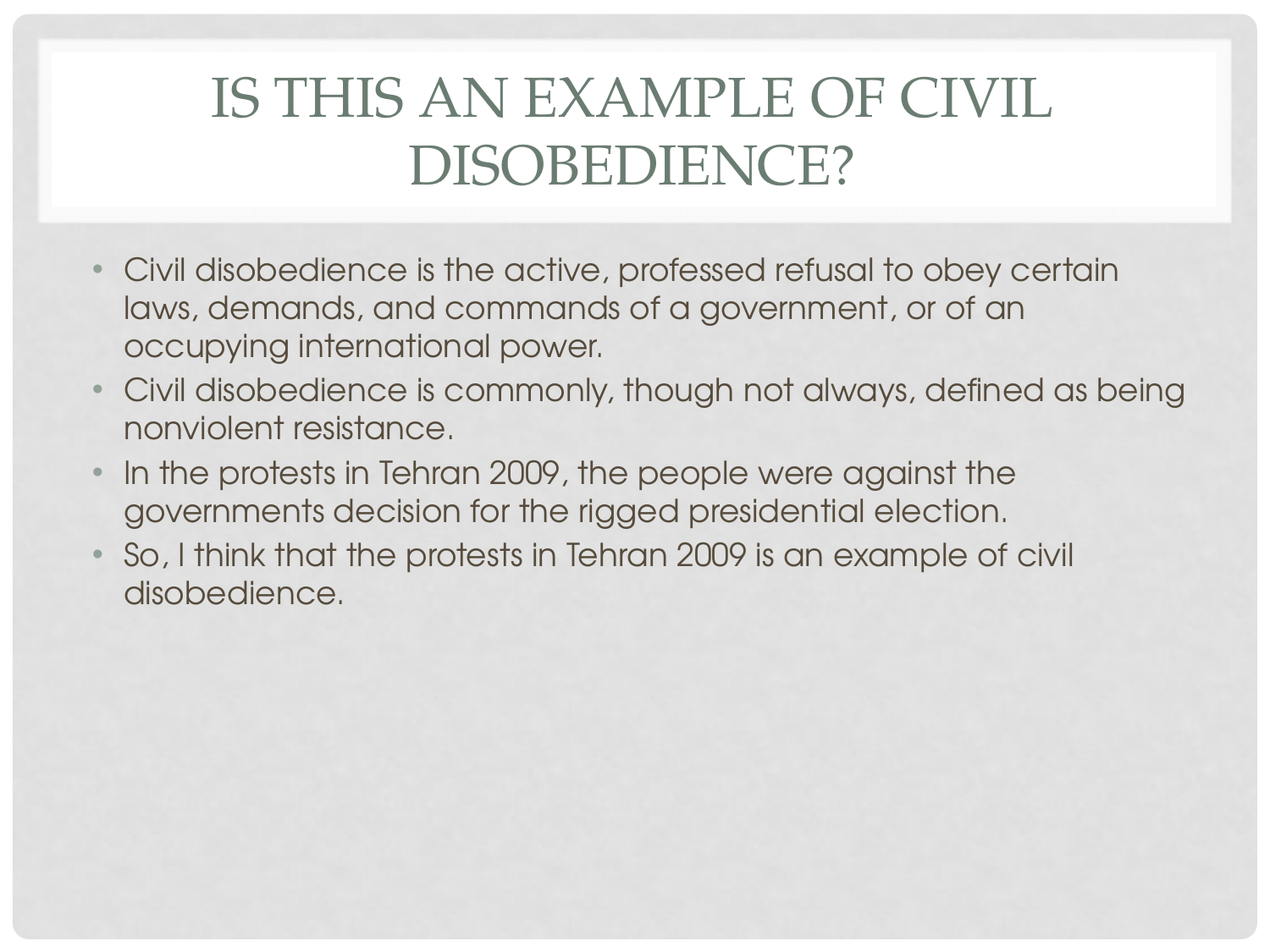

# Is this an example of civil disobedience?
Civil disobedience is the active, professed refusal to obey certain laws, demands, and commands of a government, or of an occupying international power.
Civil disobedience is commonly, though not always, defined as being nonviolent resistance.
In the protests in Tehran 2009, the people were against the governments decision for the rigged presidential election.
So, I think that the protests in Tehran 2009 is an example of civil disobedience.